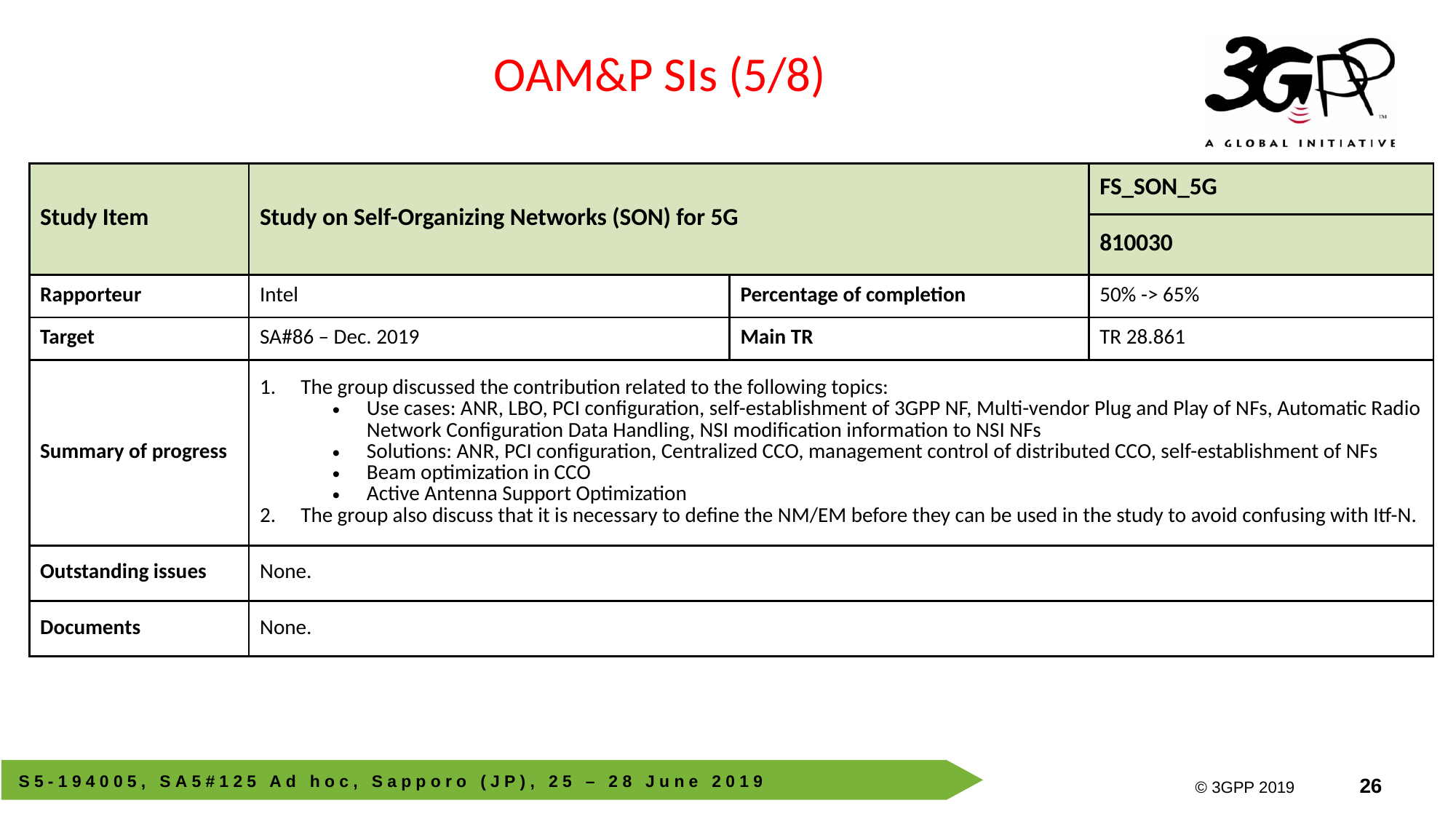

OAM&P SIs (5/8)
| Study Item | Study on Self-Organizing Networks (SON) for 5G |  | FS\_SON\_5G |
| --- | --- | --- | --- |
|  |  |  | 810030 |
| Rapporteur | Intel | Percentage of completion | 50% -> 65% |
| Target | SA#86 – Dec. 2019 | Main TR | TR 28.861 |
| Summary of progress | The group discussed the contribution related to the following topics: Use cases: ANR, LBO, PCI configuration, self-establishment of 3GPP NF, Multi-vendor Plug and Play of NFs, Automatic Radio Network Configuration Data Handling, NSI modification information to NSI NFs Solutions: ANR, PCI configuration, Centralized CCO, management control of distributed CCO, self-establishment of NFs Beam optimization in CCO Active Antenna Support Optimization The group also discuss that it is necessary to define the NM/EM before they can be used in the study to avoid confusing with Itf-N. |  |  |
| Outstanding issues | None. |  |  |
| Documents | None. |  |  |